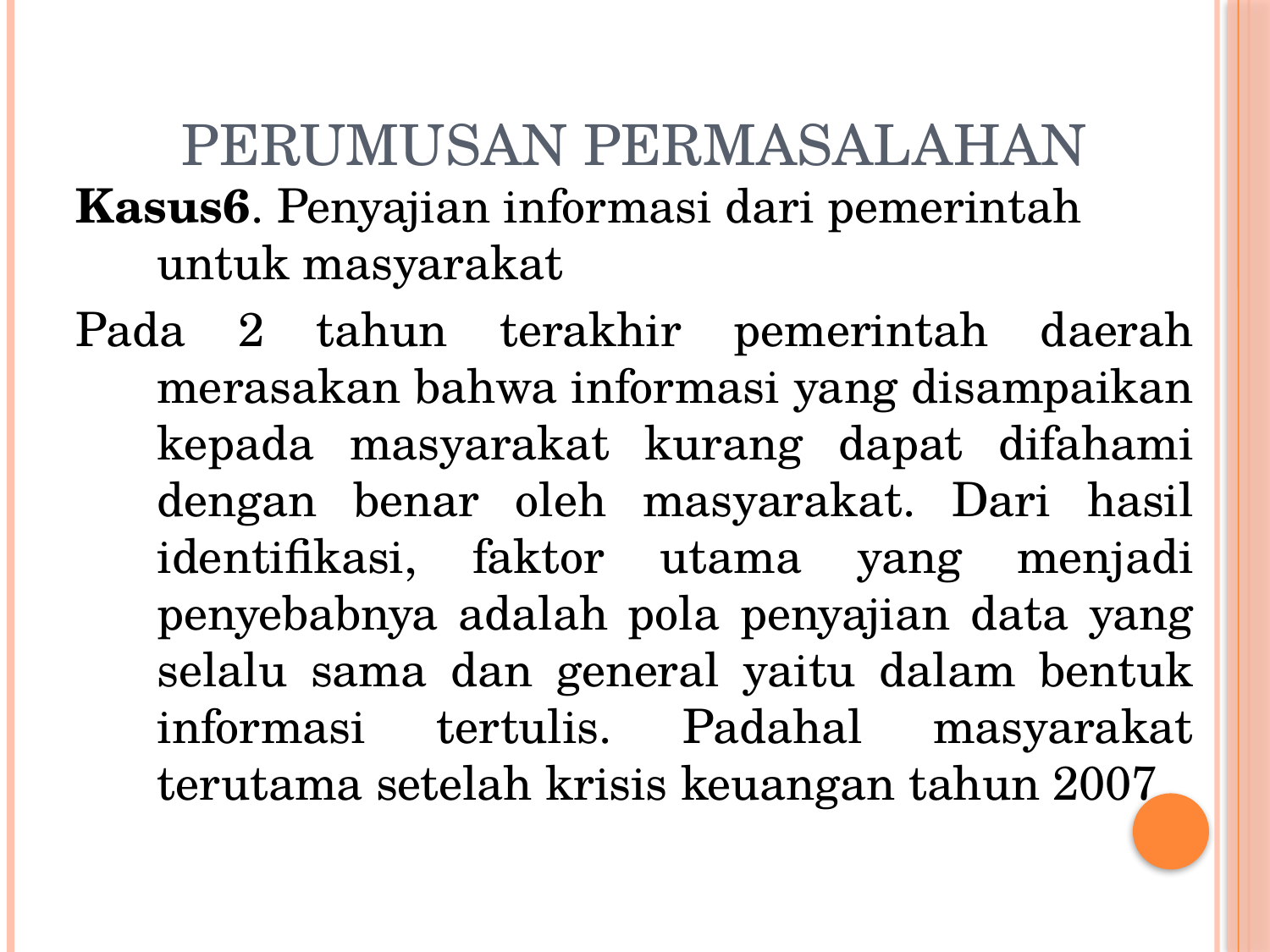

# Perumusan Permasalahan
Kasus6. Penyajian informasi dari pemerintah untuk masyarakat
Pada 2 tahun terakhir pemerintah daerah merasakan bahwa informasi yang disampaikan kepada masyarakat kurang dapat difahami dengan benar oleh masyarakat. Dari hasil identifikasi, faktor utama yang menjadi penyebabnya adalah pola penyajian data yang selalu sama dan general yaitu dalam bentuk informasi tertulis. Padahal masyarakat terutama setelah krisis keuangan tahun 2007